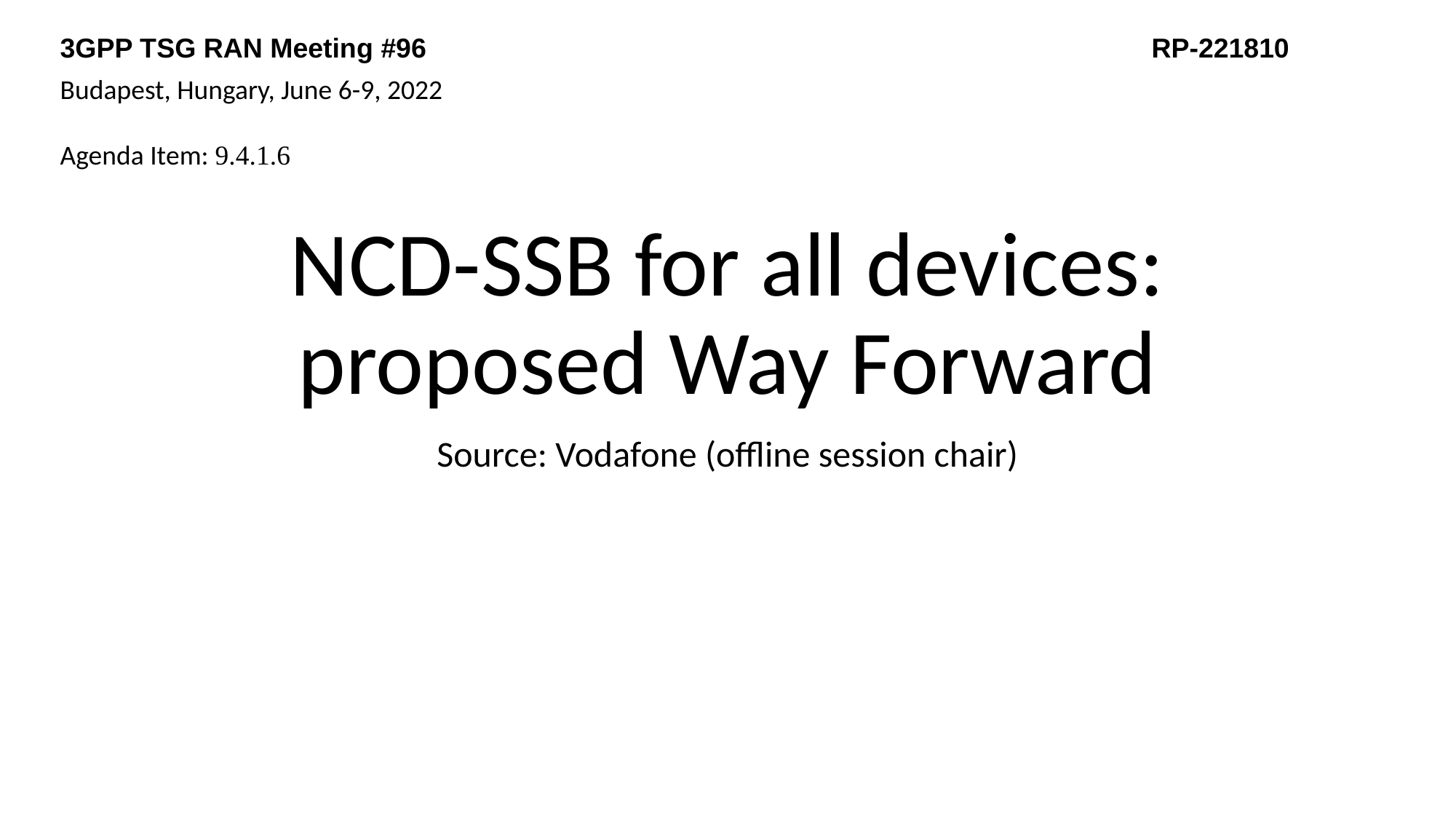

3GPP TSG RAN Meeting #96						RP-221810
Budapest, Hungary, June 6-9, 2022

Agenda Item: 9.4.1.6
# NCD-SSB for all devices: proposed Way Forward
Source: Vodafone (offline session chair)